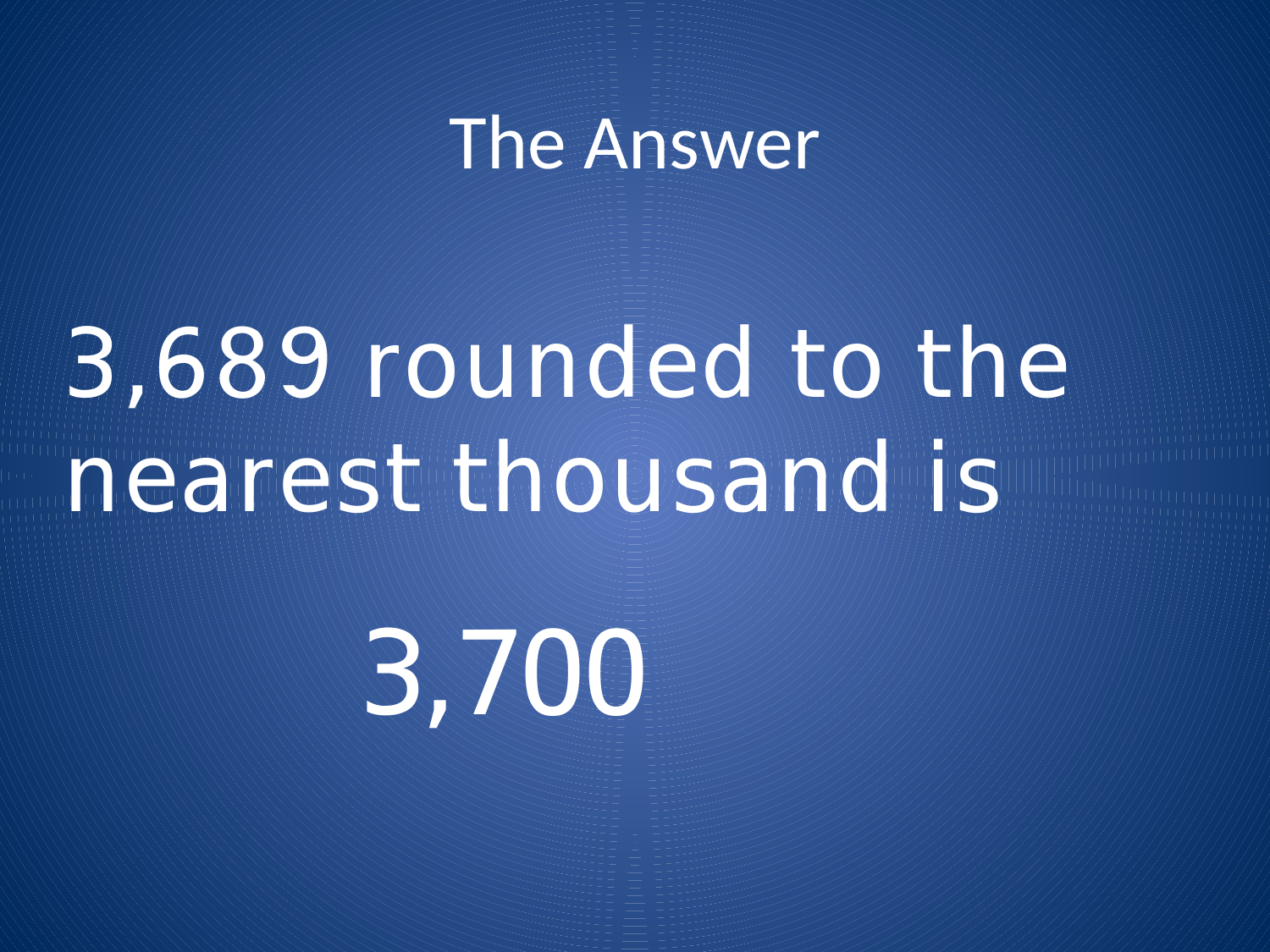

# The Answer
3,689 rounded to the nearest thousand is

3,700